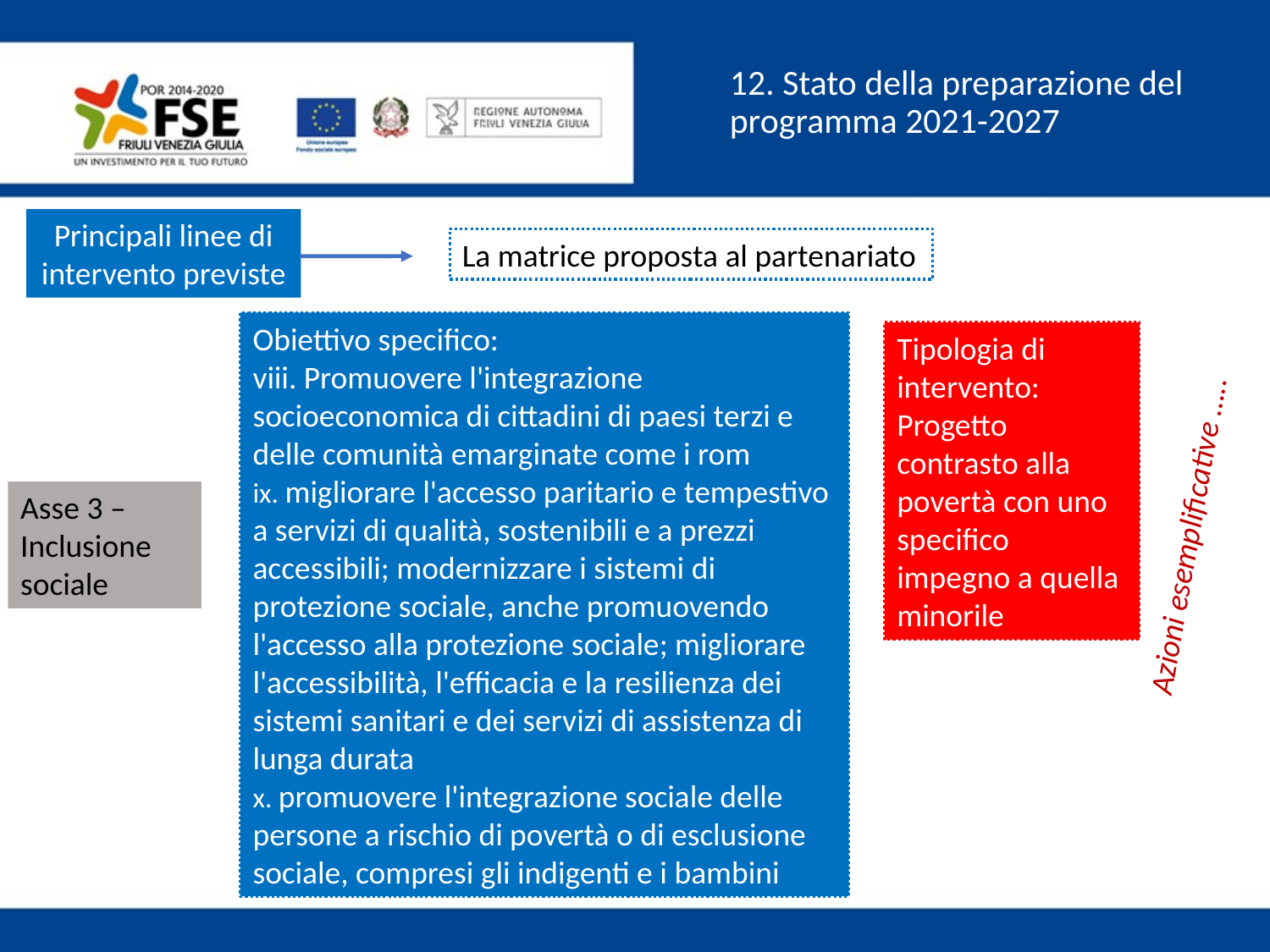

12. Stato della preparazione del programma 2021-2027
Principali linee di intervento previste
La matrice proposta al partenariato
Obiettivo specifico:
viii. Promuovere l'integrazione socioeconomica di cittadini di paesi terzi e delle comunità emarginate come i rom
ix. migliorare l'accesso paritario e tempestivo a servizi di qualità, sostenibili e a prezzi accessibili; modernizzare i sistemi di protezione sociale, anche promuovendo l'accesso alla protezione sociale; migliorare l'accessibilità, l'efficacia e la resilienza dei sistemi sanitari e dei servizi di assistenza di lunga durata
x. promuovere l'integrazione sociale delle persone a rischio di povertà o di esclusione sociale, compresi gli indigenti e i bambini
Tipologia di intervento:
Progetto contrasto alla povertà con uno specifico impegno a quella minorile
Asse 3 – Inclusione sociale
Azioni esemplificative …..